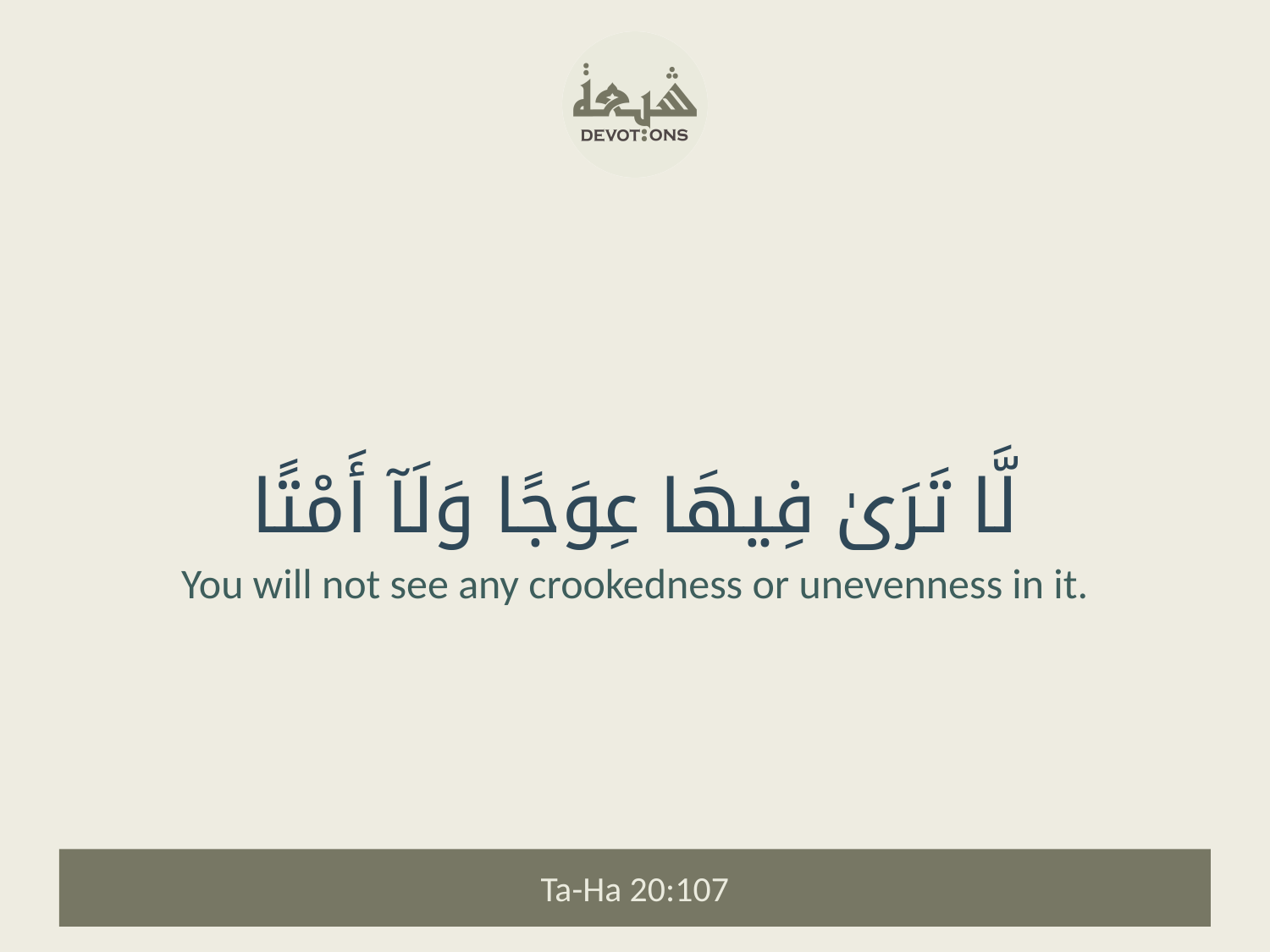

لَّا تَرَىٰ فِيهَا عِوَجًا وَلَآ أَمْتًا
You will not see any crookedness or unevenness in it.
Ta-Ha 20:107